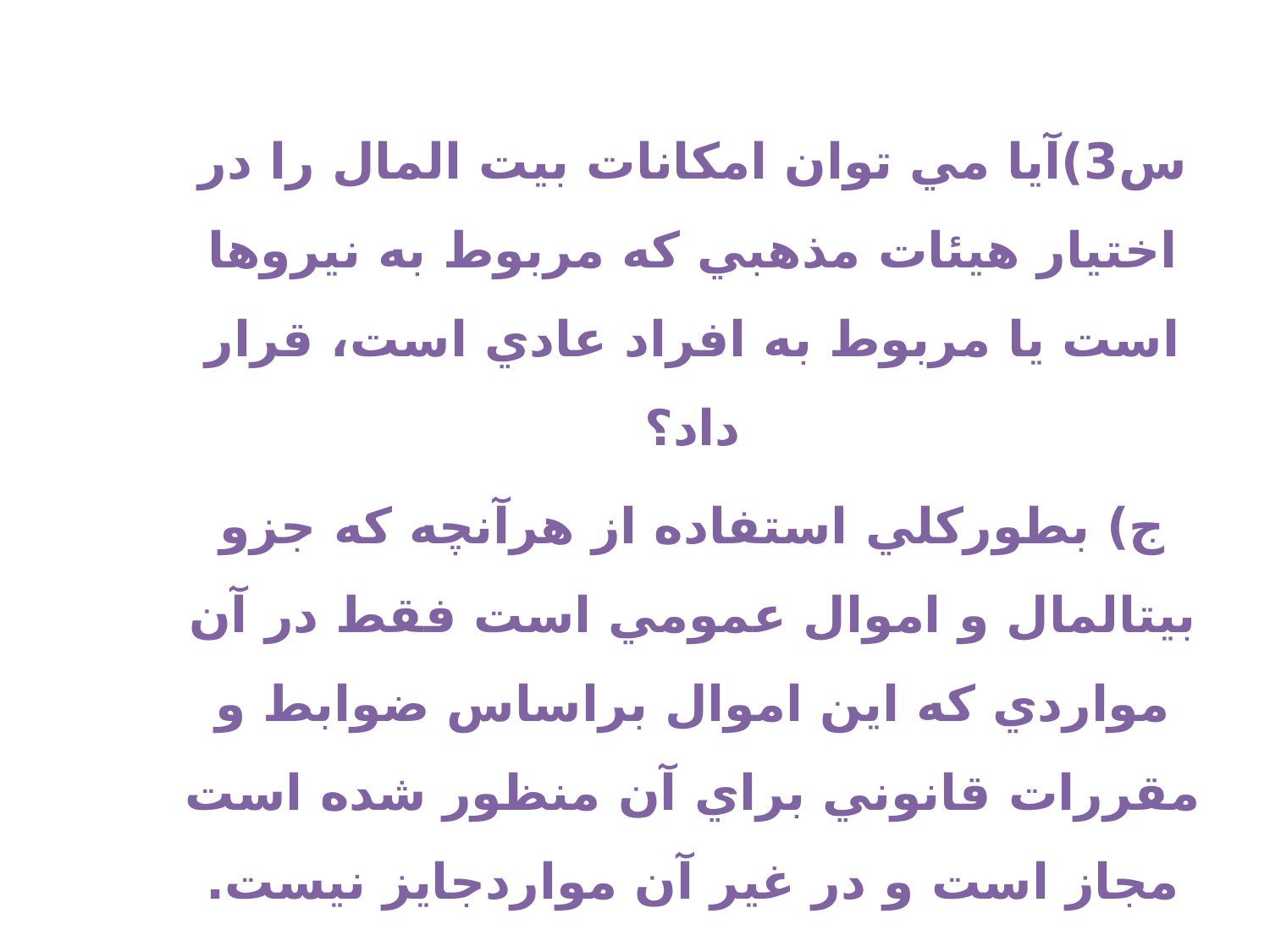

س3)آيا مي توان امكانات بيت المال را در اختيار هيئات مذهبي كه مربوط به نيروها است يا مربوط به افراد عادي است، قرار داد؟
ج) بطوركلي استفاده از هرآنچه كه جزو بيتالمال و اموال عمومي است فقط در آن مواردي كه اين اموال براساس ضوابط و مقررات قانوني براي آن منظور شده است مجاز است و در غير آن مواردجايز نيست.